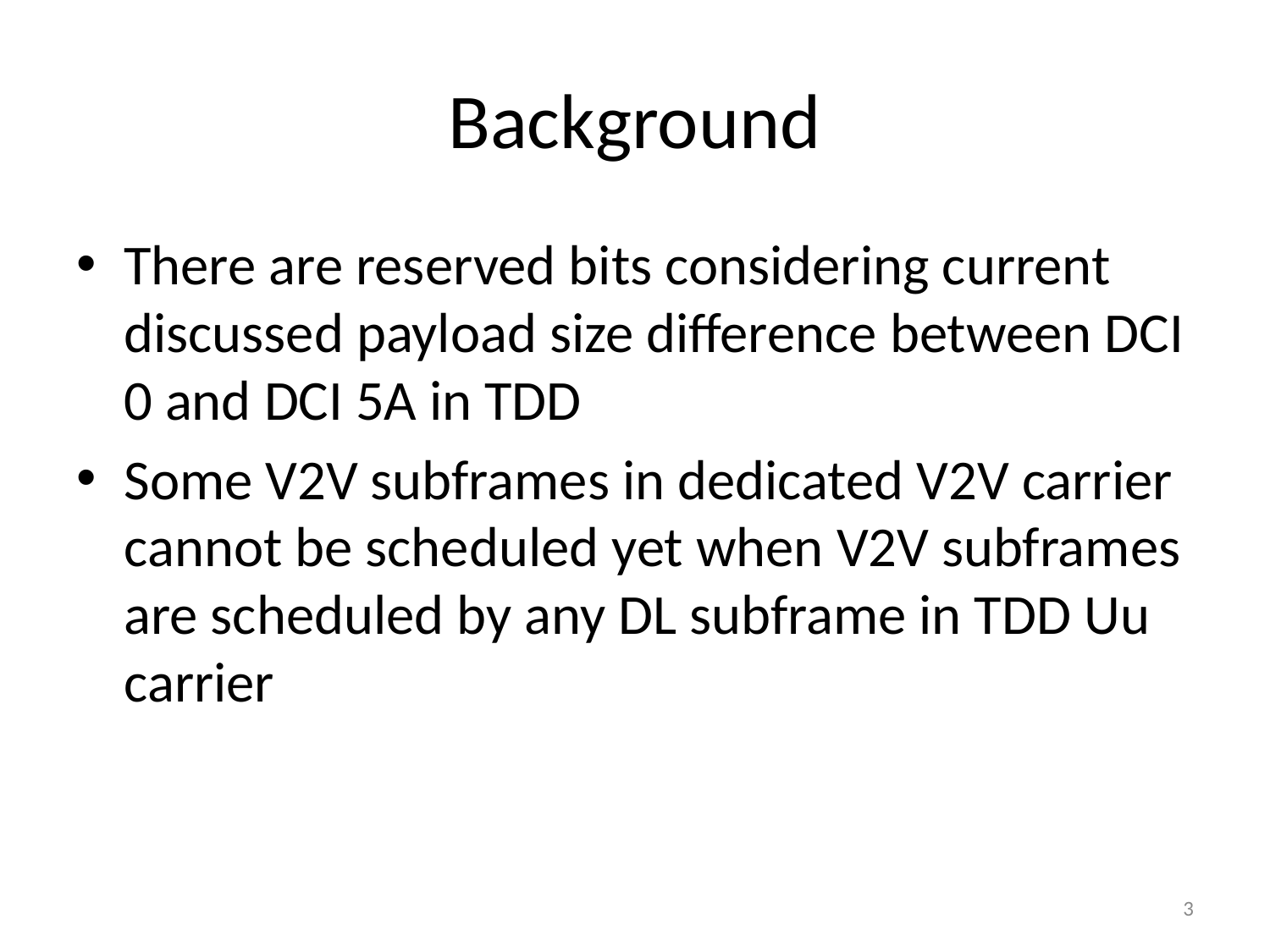

# Background
There are reserved bits considering current discussed payload size difference between DCI 0 and DCI 5A in TDD
Some V2V subframes in dedicated V2V carrier cannot be scheduled yet when V2V subframes are scheduled by any DL subframe in TDD Uu carrier

3